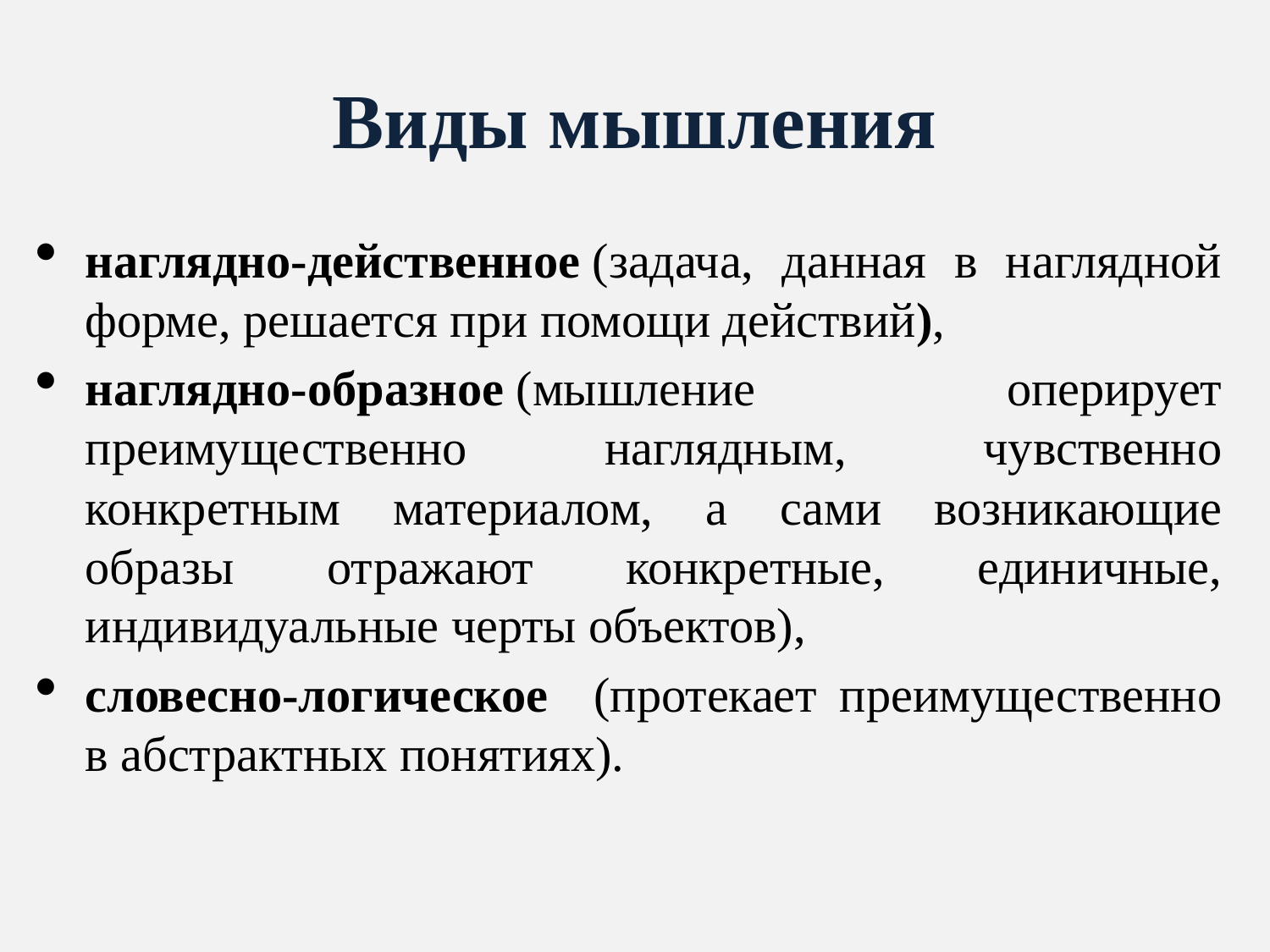

# Виды мышления
наглядно-действенное (задача, данная в наглядной форме, решается при помощи действий),
наглядно-образное (мышление оперирует преимущественно наглядным, чувственно конкретным материалом, а сами возникающие образы отражают конкретные, единичные, индивидуальные черты объектов),
словесно-логическое  (протекает преимущественно в абстрактных понятиях).